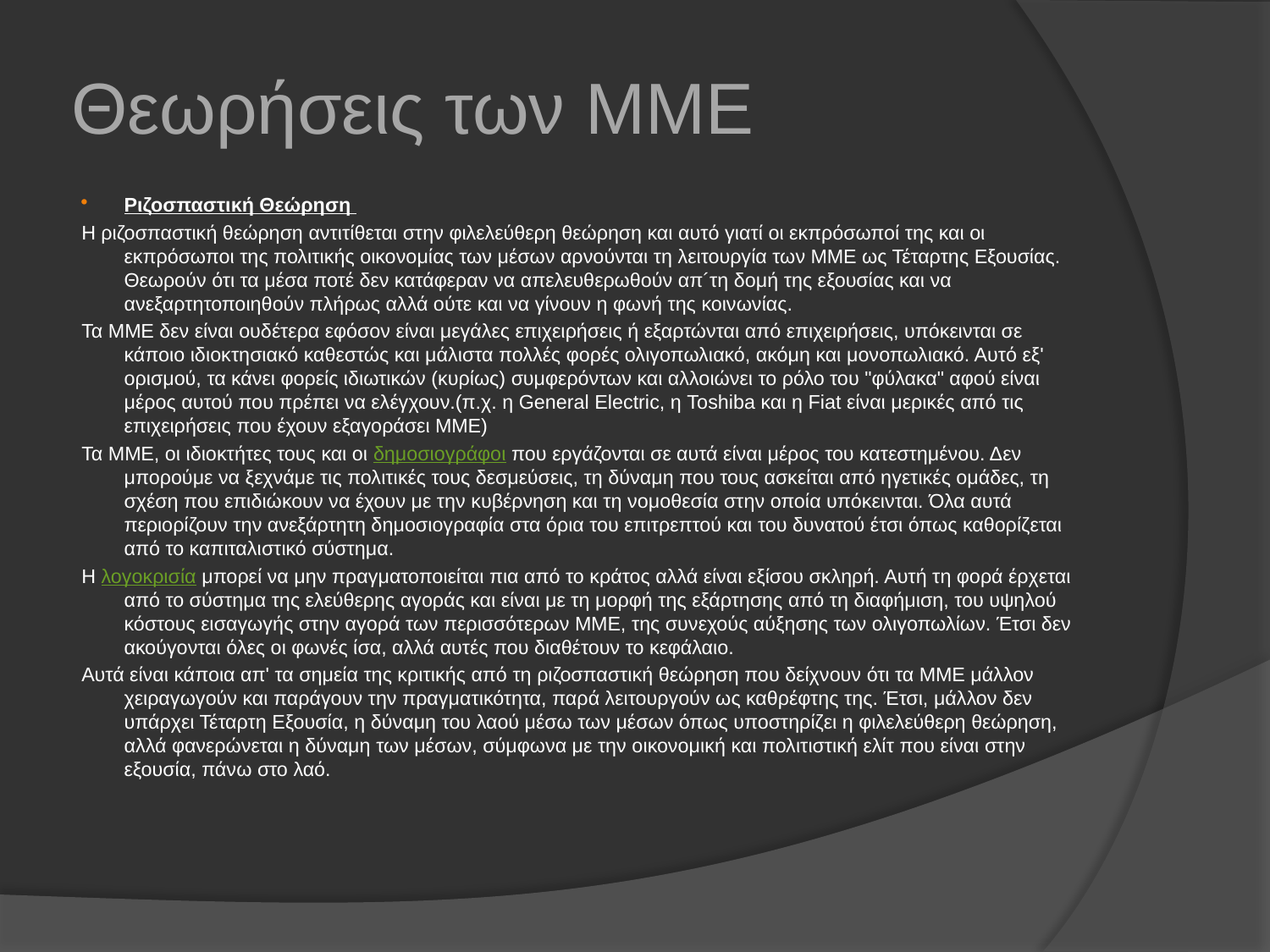

# Θεωρήσεις των ΜΜΕ
Ριζοσπαστική Θεώρηση
Η ριζοσπαστική θεώρηση αντιτίθεται στην φιλελεύθερη θεώρηση και αυτό γιατί οι εκπρόσωποί της και οι εκπρόσωποι της πολιτικής οικονομίας των μέσων αρνούνται τη λειτουργία των ΜΜΕ ως Τέταρτης Εξουσίας. Θεωρούν ότι τα μέσα ποτέ δεν κατάφεραν να απελευθερωθούν απ´τη δομή της εξουσίας και να ανεξαρτητοποιηθούν πλήρως αλλά ούτε και να γίνουν η φωνή της κοινωνίας.
Τα ΜΜΕ δεν είναι ουδέτερα εφόσον είναι μεγάλες επιχειρήσεις ή εξαρτώνται από επιχειρήσεις, υπόκεινται σε κάποιο ιδιοκτησιακό καθεστώς και μάλιστα πολλές φορές ολιγοπωλιακό, ακόμη και μονοπωλιακό. Αυτό εξ' ορισμού, τα κάνει φορείς ιδιωτικών (κυρίως) συμφερόντων και αλλοιώνει το ρόλο του "φύλακα" αφού είναι μέρος αυτού που πρέπει να ελέγχουν.(π.χ. η General Electric, η Toshiba και η Fiat είναι μερικές από τις επιχειρήσεις που έχουν εξαγοράσει ΜΜΕ)
Τα ΜΜΕ, οι ιδιοκτήτες τους και οι δημοσιογράφοι που εργάζονται σε αυτά είναι μέρος του κατεστημένου. Δεν μπορούμε να ξεχνάμε τις πολιτικές τους δεσμεύσεις, τη δύναμη που τους ασκείται από ηγετικές ομάδες, τη σχέση που επιδιώκουν να έχουν με την κυβέρνηση και τη νομοθεσία στην οποία υπόκεινται. Όλα αυτά περιορίζουν την ανεξάρτητη δημοσιογραφία στα όρια του επιτρεπτού και του δυνατού έτσι όπως καθορίζεται από το καπιταλιστικό σύστημα.
Η λογοκρισία μπορεί να μην πραγματοποιείται πια από το κράτος αλλά είναι εξίσου σκληρή. Αυτή τη φορά έρχεται από το σύστημα της ελεύθερης αγοράς και είναι με τη μορφή της εξάρτησης από τη διαφήμιση, του υψηλού κόστους εισαγωγής στην αγορά των περισσότερων ΜΜΕ, της συνεχούς αύξησης των ολιγοπωλίων. Έτσι δεν ακούγονται όλες οι φωνές ίσα, αλλά αυτές που διαθέτουν το κεφάλαιο.
Αυτά είναι κάποια απ' τα σημεία της κριτικής από τη ριζοσπαστική θεώρηση που δείχνουν ότι τα ΜΜΕ μάλλον χειραγωγούν και παράγουν την πραγματικότητα, παρά λειτουργούν ως καθρέφτης της. Έτσι, μάλλον δεν υπάρχει Τέταρτη Εξουσία, η δύναμη του λαού μέσω των μέσων όπως υποστηρίζει η φιλελεύθερη θεώρηση, αλλά φανερώνεται η δύναμη των μέσων, σύμφωνα με την οικονομική και πολιτιστική ελίτ που είναι στην εξουσία, πάνω στο λαό.